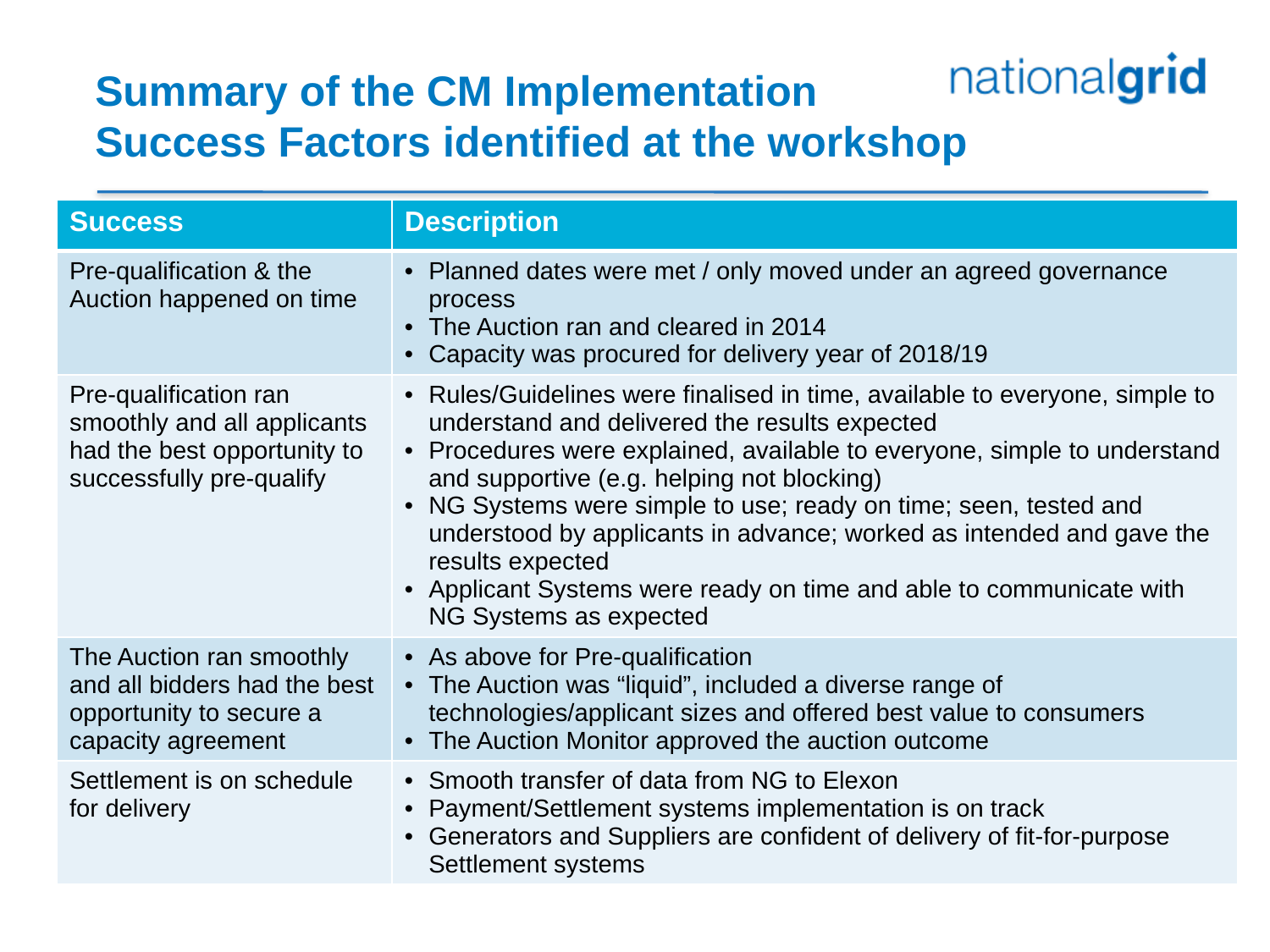

# Summary of the CM Implementation Success Factors identified at the workshop
| Success | Description |
| --- | --- |
| Pre-qualification & the Auction happened on time | Planned dates were met / only moved under an agreed governance process The Auction ran and cleared in 2014 Capacity was procured for delivery year of 2018/19 |
| Pre-qualification ran smoothly and all applicants had the best opportunity to successfully pre-qualify | Rules/Guidelines were finalised in time, available to everyone, simple to understand and delivered the results expected Procedures were explained, available to everyone, simple to understand and supportive (e.g. helping not blocking) NG Systems were simple to use; ready on time; seen, tested and understood by applicants in advance; worked as intended and gave the results expected Applicant Systems were ready on time and able to communicate with NG Systems as expected |
| The Auction ran smoothly and all bidders had the best opportunity to secure a capacity agreement | As above for Pre-qualification The Auction was “liquid”, included a diverse range of technologies/applicant sizes and offered best value to consumers The Auction Monitor approved the auction outcome |
| Settlement is on schedule for delivery | Smooth transfer of data from NG to Elexon Payment/Settlement systems implementation is on track Generators and Suppliers are confident of delivery of fit-for-purpose Settlement systems |